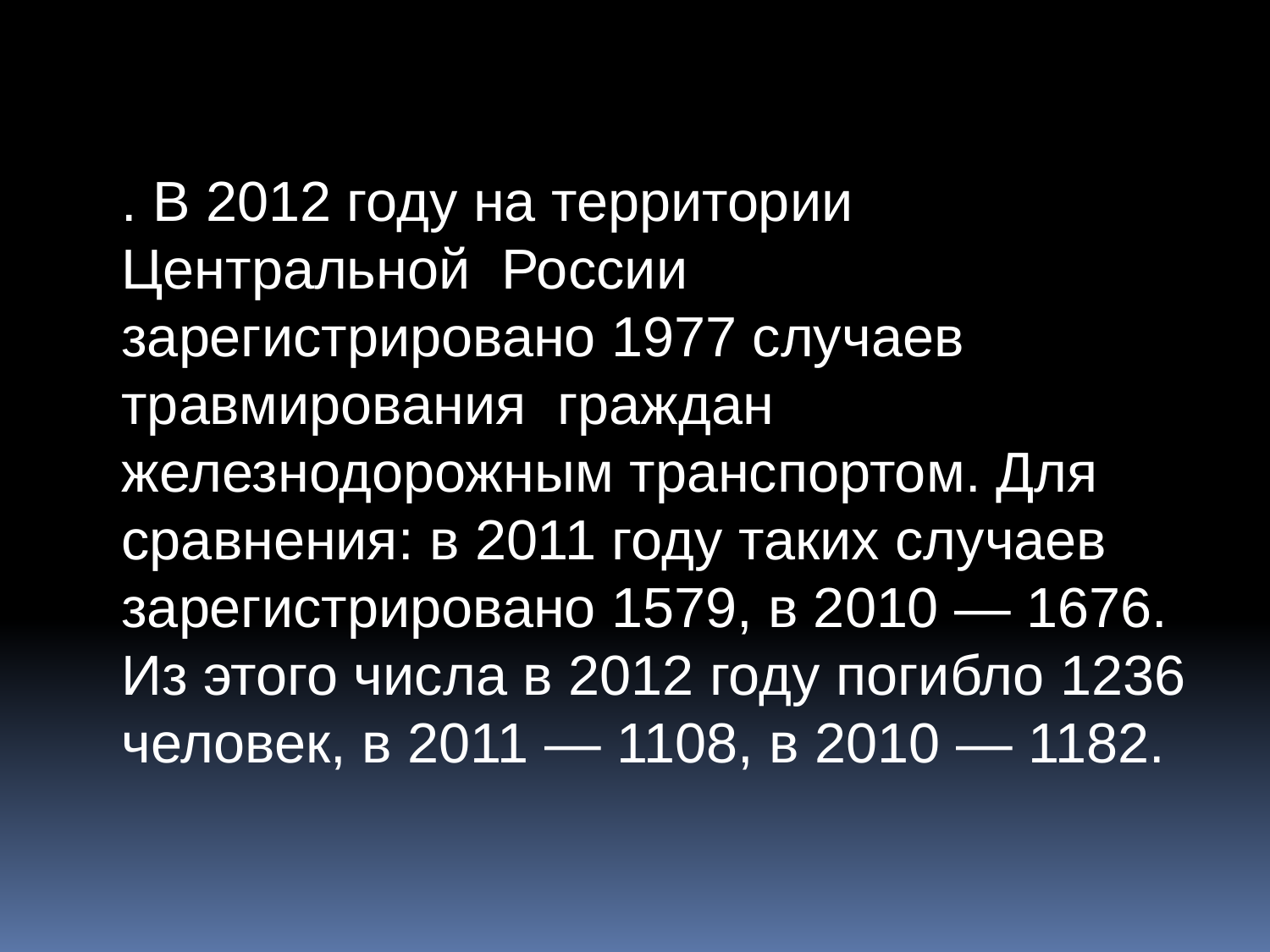

. В 2012 году на территории Центральной  России   зарегистрировано 1977 случаев травмирования  граждан железнодорожным транспортом. Для сравнения: в 2011 году таких случаев зарегистрировано 1579, в 2010 — 1676. Из этого числа в 2012 году погибло 1236 человек, в 2011 — 1108, в 2010 — 1182.